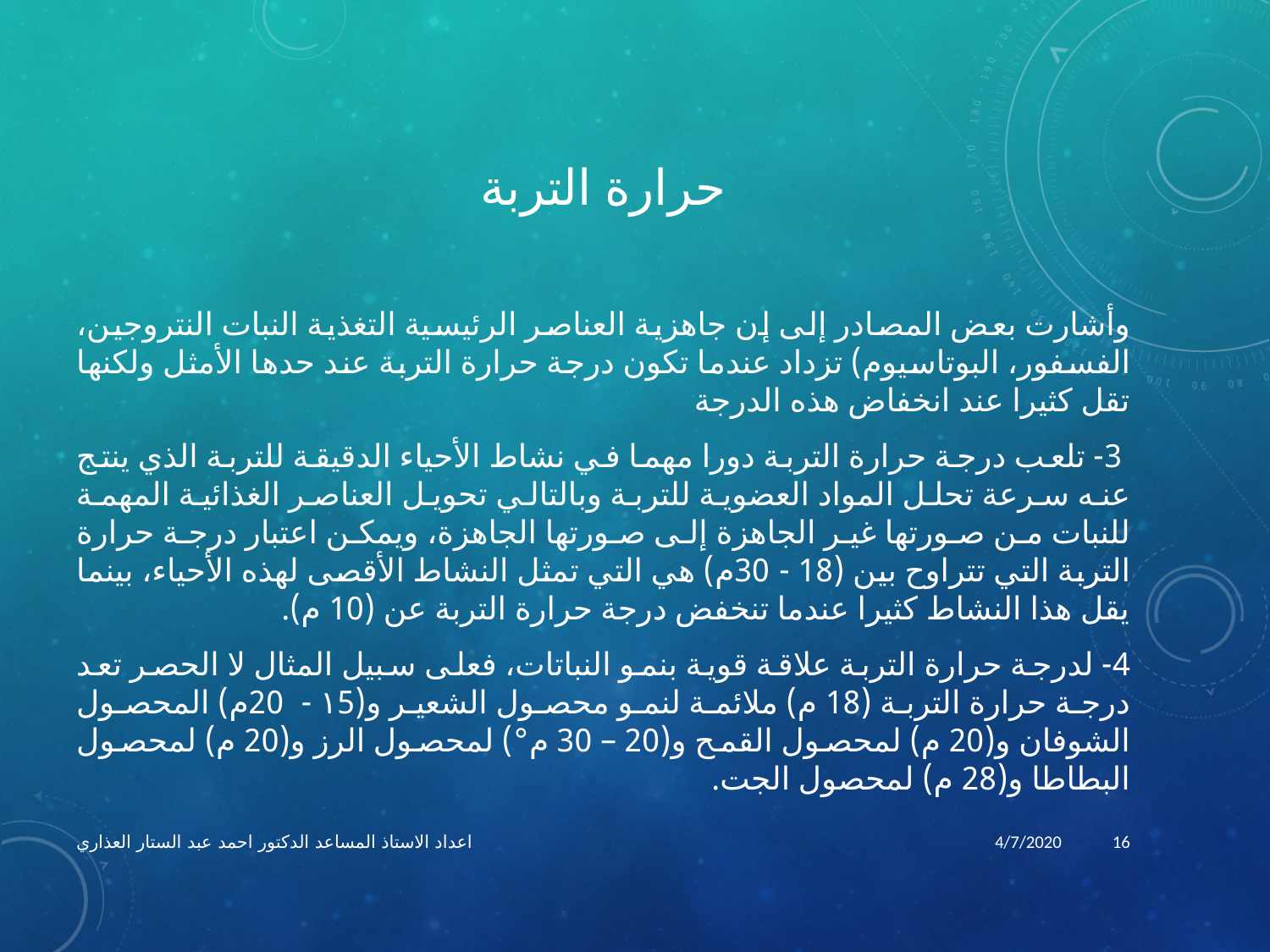

# حرارة التربة
وأشارت بعض المصادر إلى إن جاهزية العناصر الرئيسية التغذية النبات النتروجين، الفسفور، البوتاسيوم) تزداد عندما تكون درجة حرارة التربة عند حدها الأمثل ولكنها تقل كثيرا عند انخفاض هذه الدرجة
 3- تلعب درجة حرارة التربة دورا مهما في نشاط الأحياء الدقيقة للتربة الذي ينتج عنه سرعة تحلل المواد العضوية للتربة وبالتالي تحويل العناصر الغذائية المهمة للنبات من صورتها غير الجاهزة إلى صورتها الجاهزة، ويمكن اعتبار درجة حرارة التربة التي تتراوح بين (18 - 30م) هي التي تمثل النشاط الأقصى لهذه الأحياء، بينما يقل هذا النشاط كثيرا عندما تنخفض درجة حرارة التربة عن (10 م).
4- لدرجة حرارة التربة علاقة قوية بنمو النباتات، فعلى سبيل المثال لا الحصر تعد درجة حرارة التربة (18 م) ملائمة لنمو محصول الشعير و(۱5 - 20م) المحصول الشوفان و(20 م) لمحصول القمح و(20 – 30 م°) لمحصول الرز و(20 م) لمحصول البطاطا و(28 م) لمحصول الجت.

اعداد الاستاذ المساعد الدكتور احمد عبد الستار العذاري
4/7/2020
16